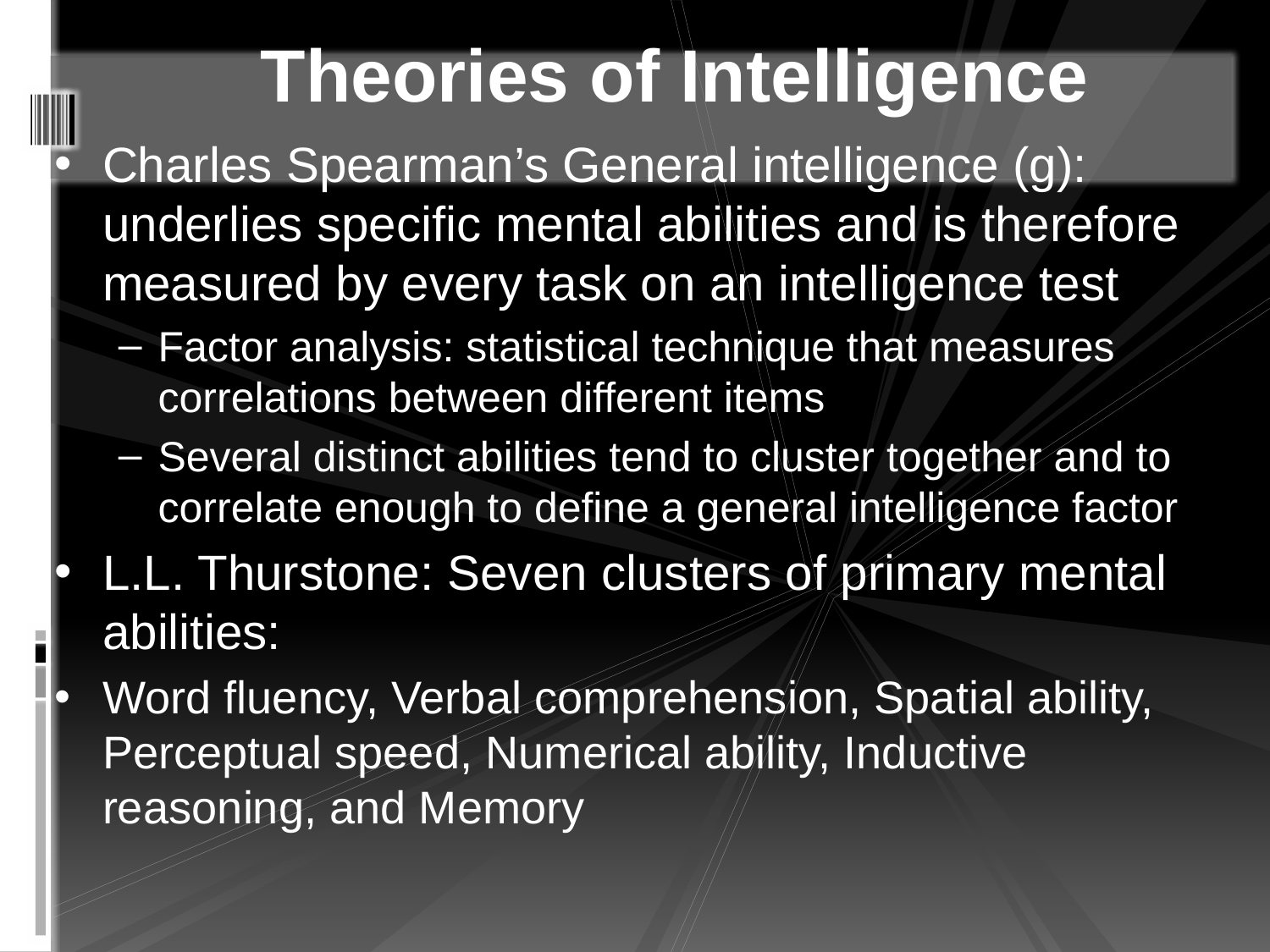

Theories of Intelligence
Charles Spearman’s General intelligence (g): underlies specific mental abilities and is therefore measured by every task on an intelligence test
Factor analysis: statistical technique that measures correlations between different items
Several distinct abilities tend to cluster together and to correlate enough to define a general intelligence factor
L.L. Thurstone: Seven clusters of primary mental abilities:
Word fluency, Verbal comprehension, Spatial ability, Perceptual speed, Numerical ability, Inductive reasoning, and Memory